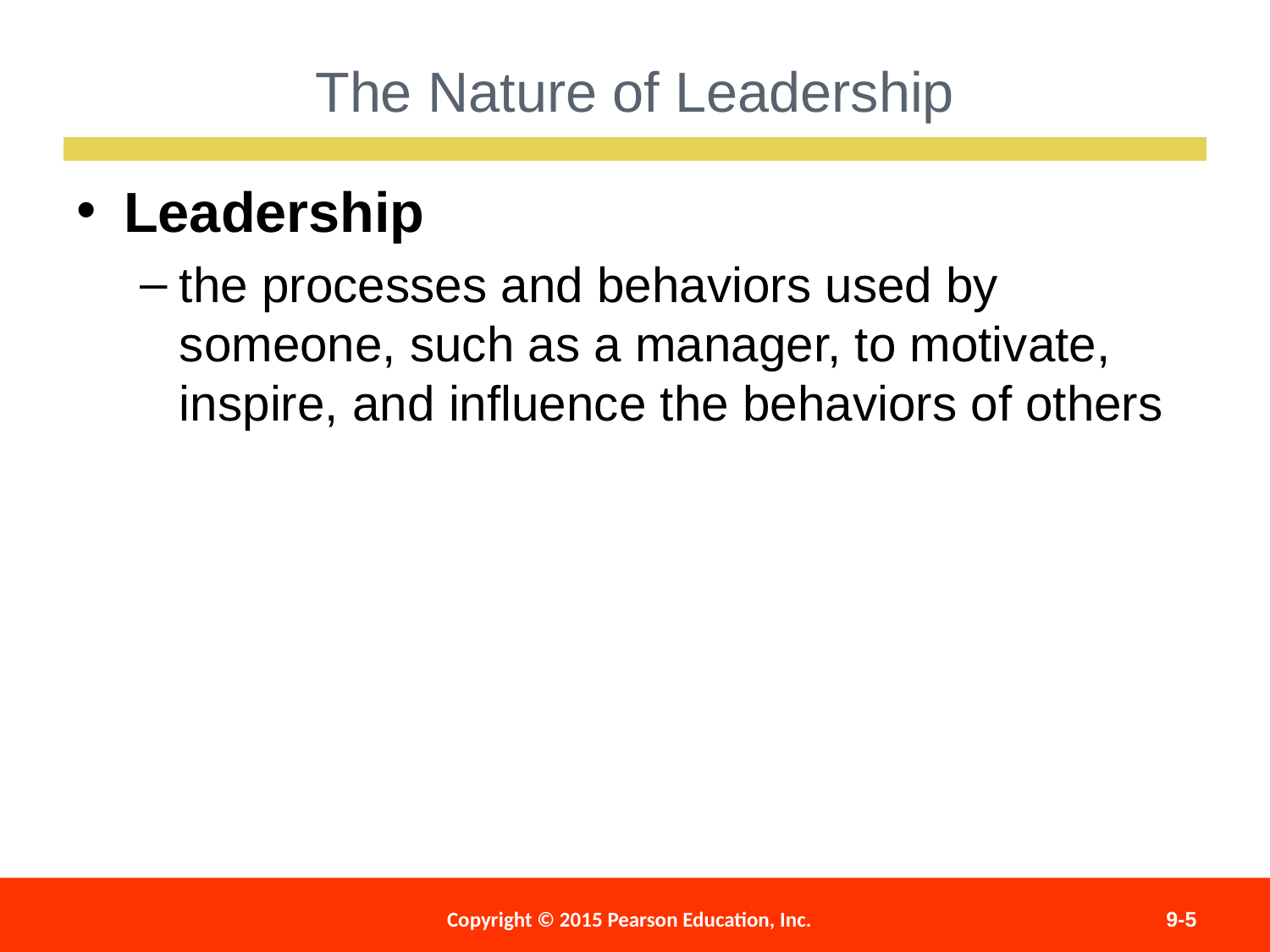

The Nature of Leadership
Leadership
the processes and behaviors used by someone, such as a manager, to motivate, inspire, and influence the behaviors of others